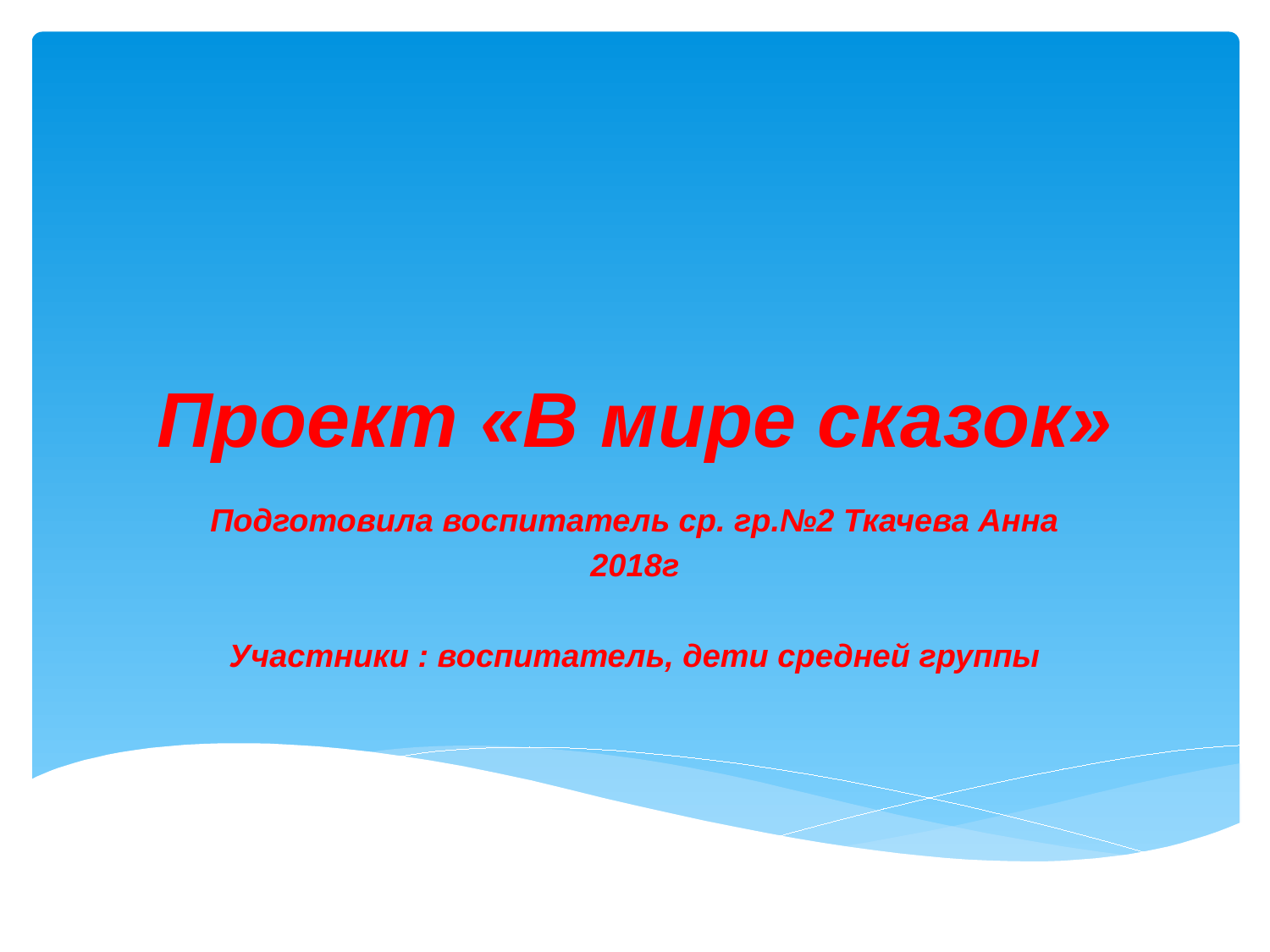

# Проект «В мире сказок»
Подготовила воспитатель ср. гр.№2 Ткачева Анна
2018г

Участники : воспитатель, дети средней группы